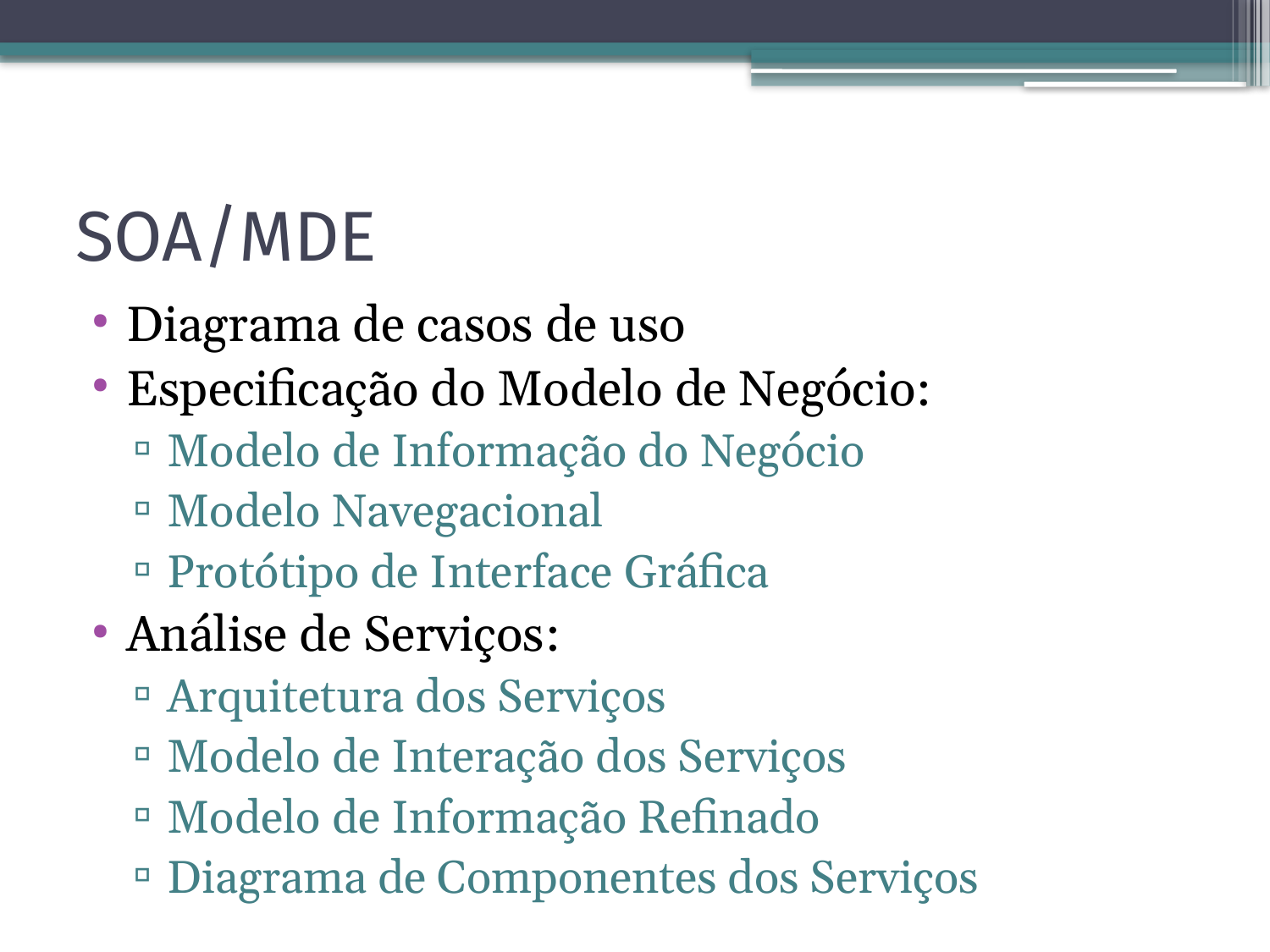

# SOA/MDE
Diagrama de casos de uso
Especificação do Modelo de Negócio:
Modelo de Informação do Negócio
Modelo Navegacional
Protótipo de Interface Gráfica
Análise de Serviços:
Arquitetura dos Serviços
Modelo de Interação dos Serviços
Modelo de Informação Refinado
Diagrama de Componentes dos Serviços